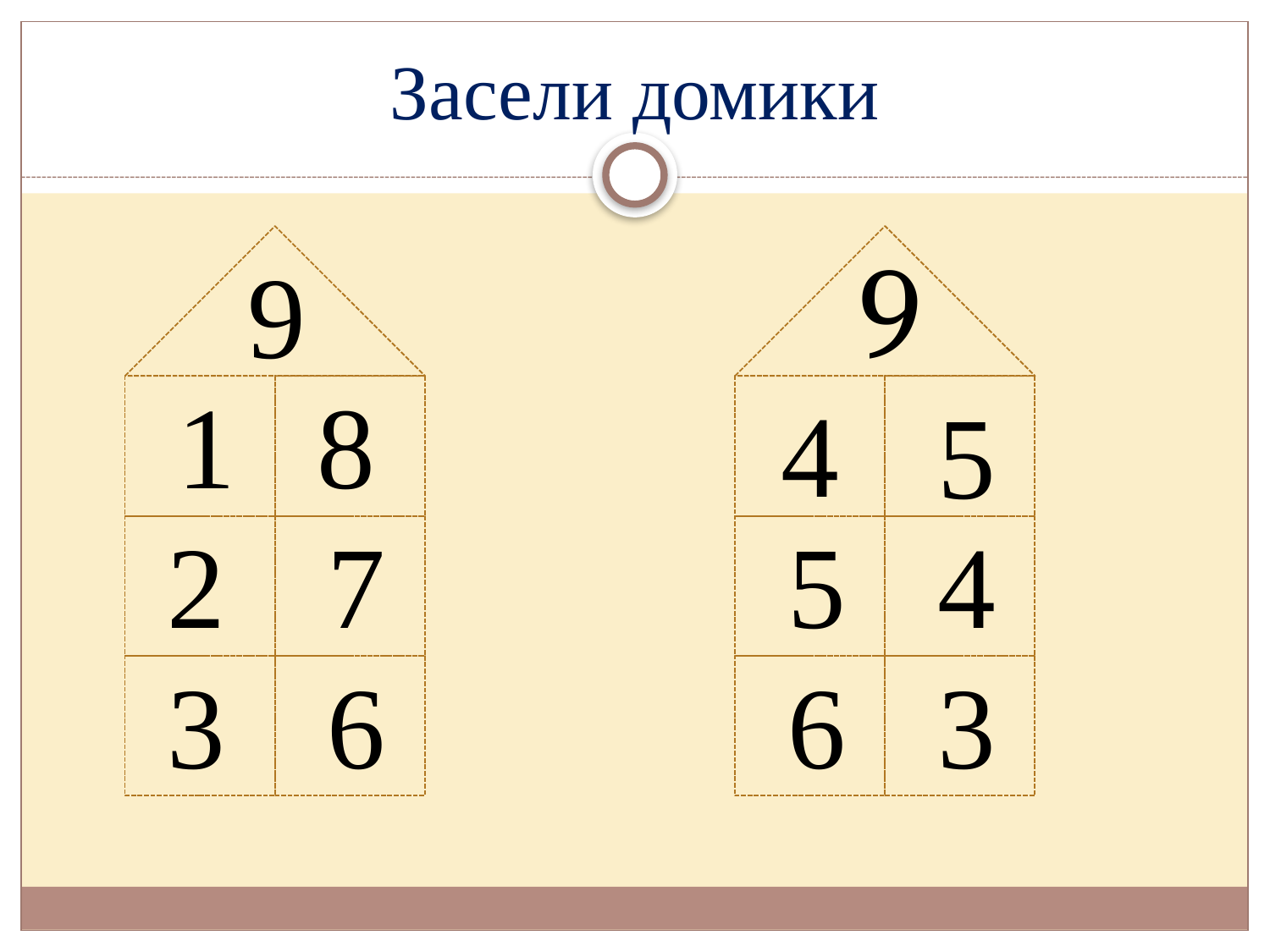

Засели домики
9

9
1
8

4

5
2
7
5
4

3
6
6
3